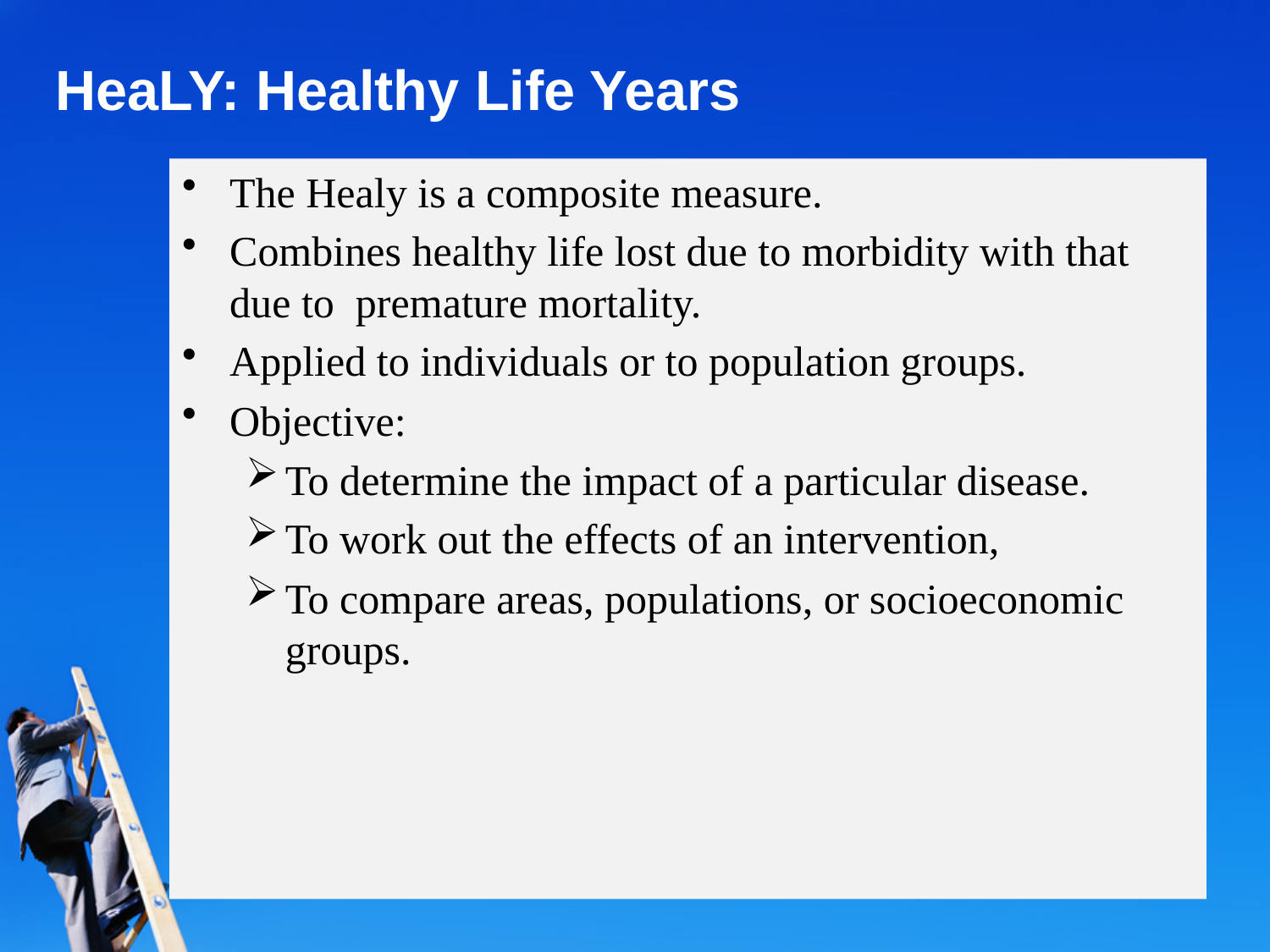

# HeaLY: Healthy Life Years
The Healy is a composite measure.
Combines healthy life lost due to morbidity with that due to  premature mortality.
Applied to individuals or to population groups.
Objective:
To determine the impact of a particular disease.
To work out the effects of an intervention,
To compare areas, populations, or socioeconomic groups.